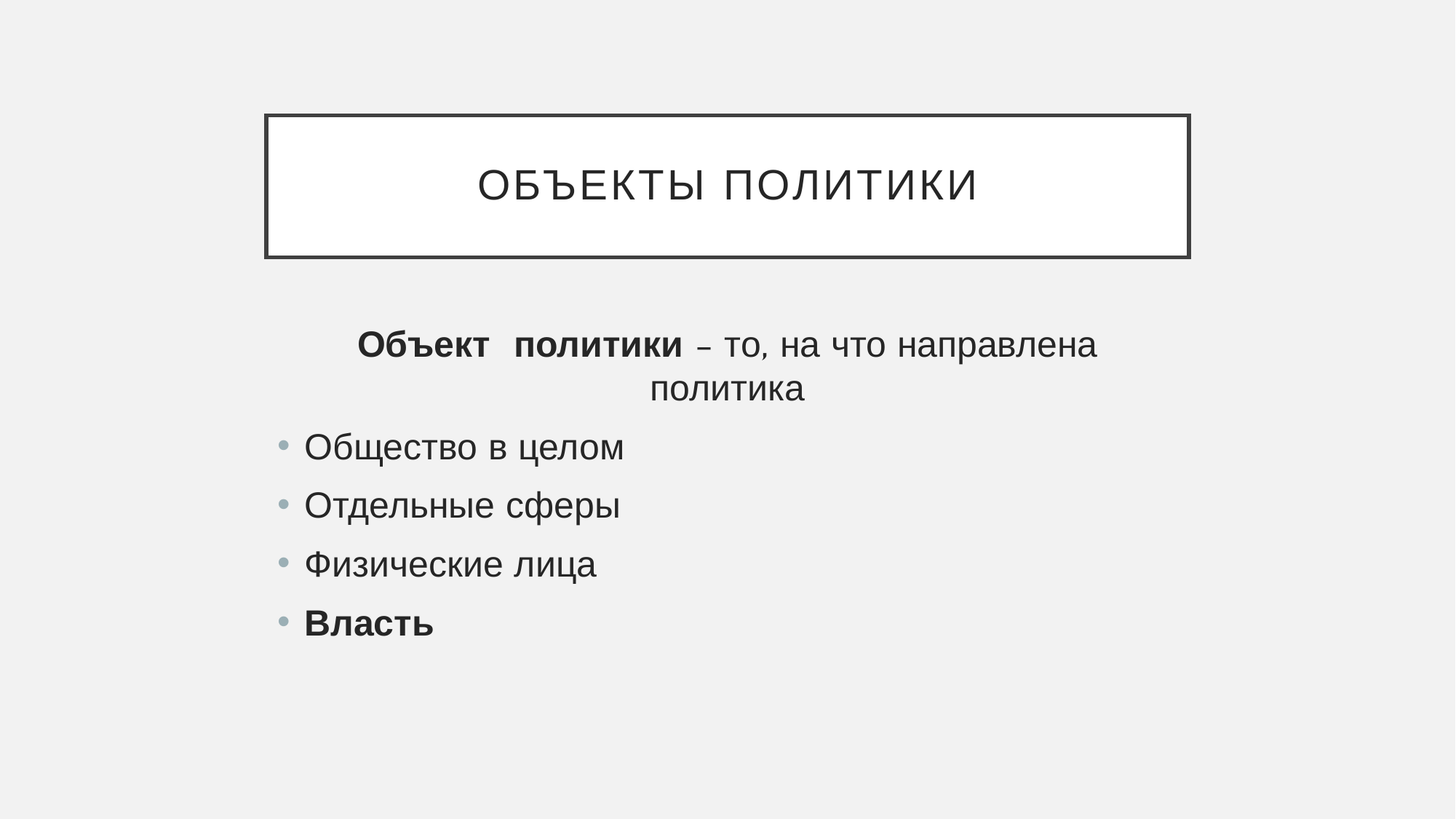

# Объекты политики
Объект  политики – то, на что направлена политика
Общество в целом
Отдельные сферы
Физические лица
Власть